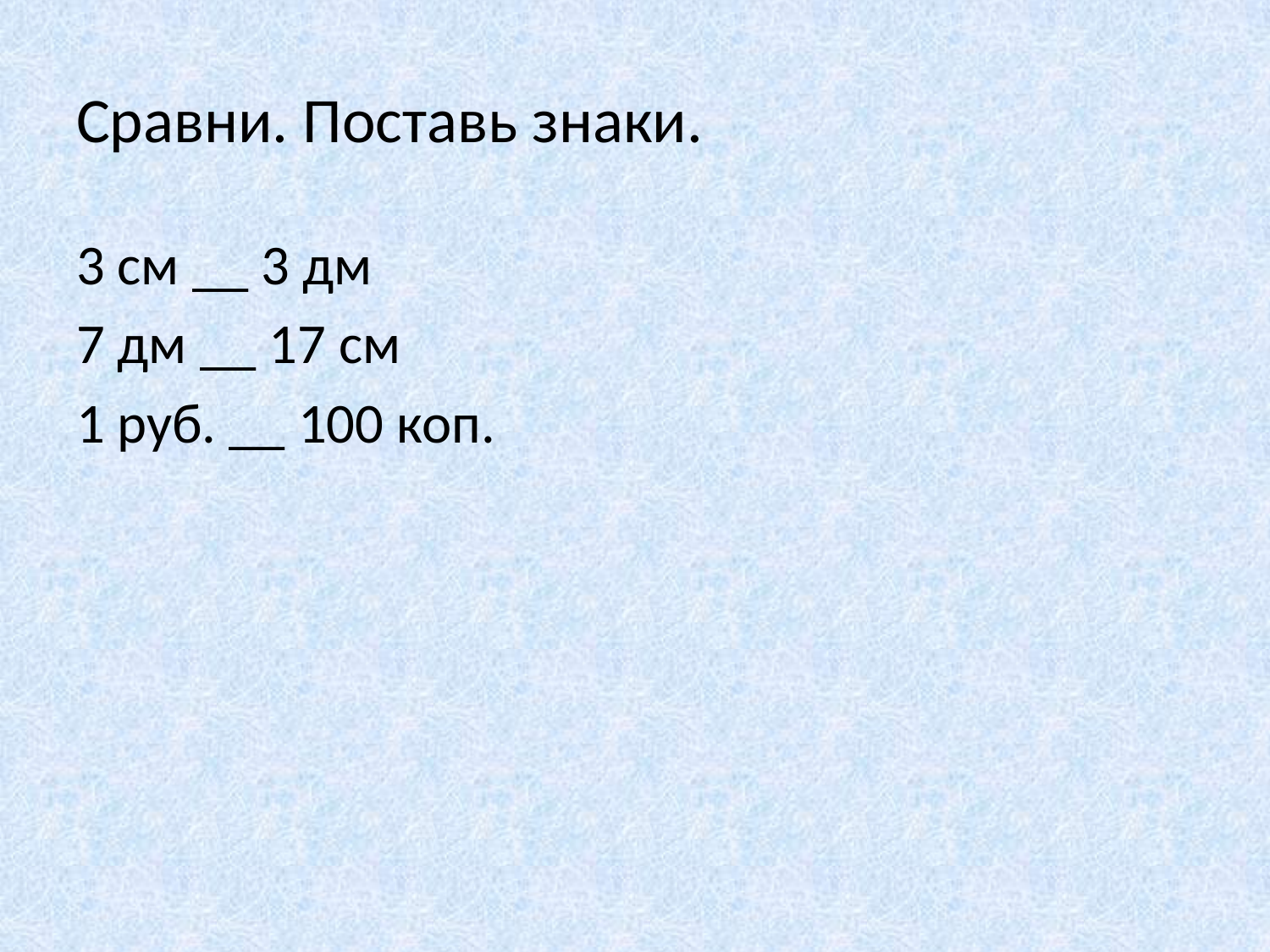

# Сравни. Поставь знаки.
3 см __ 3 дм
7 дм __ 17 см
1 руб. __ 100 коп.